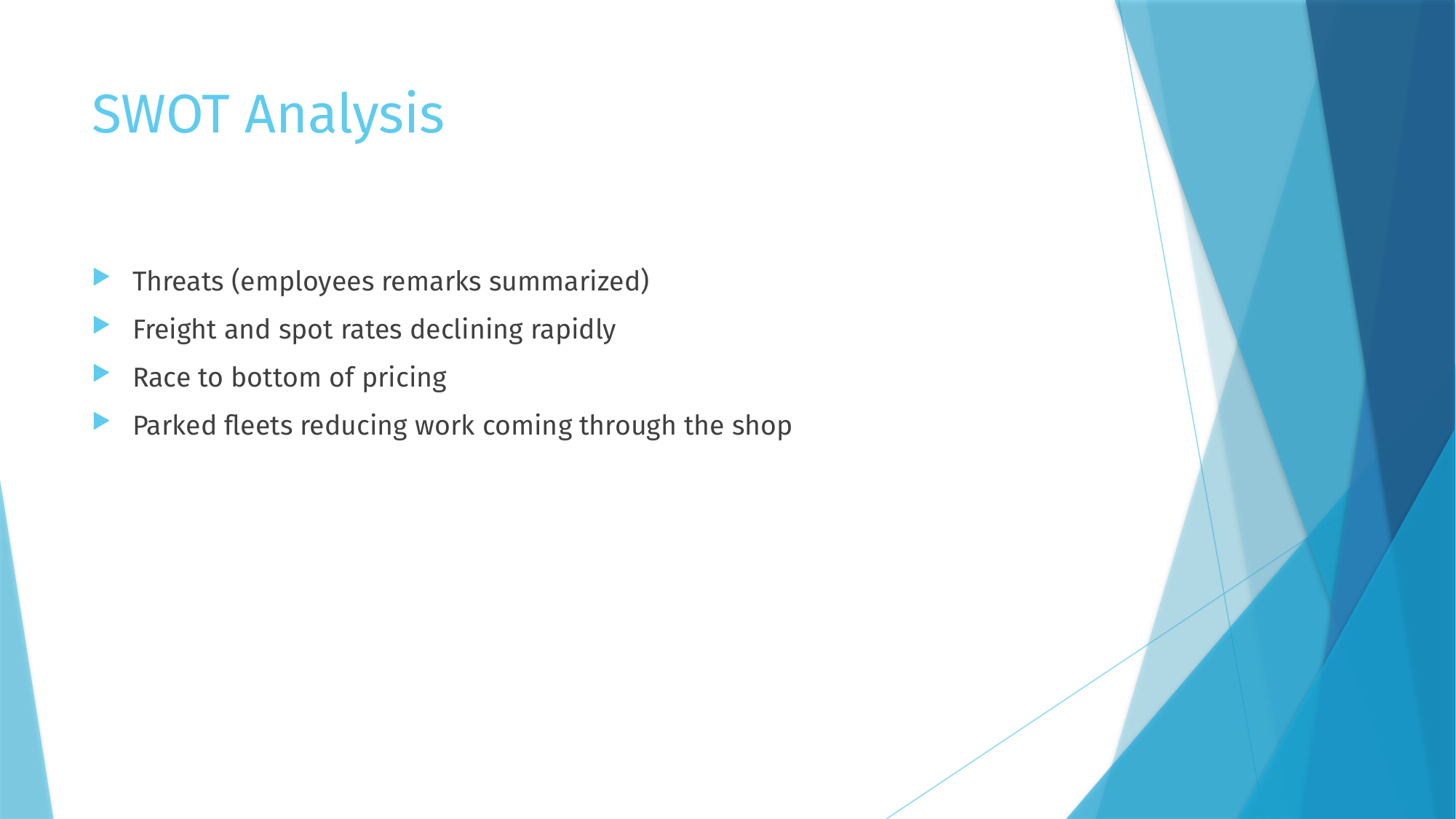

# SWOT Analysis
Threats (employees remarks summarized)
Freight and spot rates declining rapidly
Race to bottom of pricing
Parked fleets reducing work coming through the shop